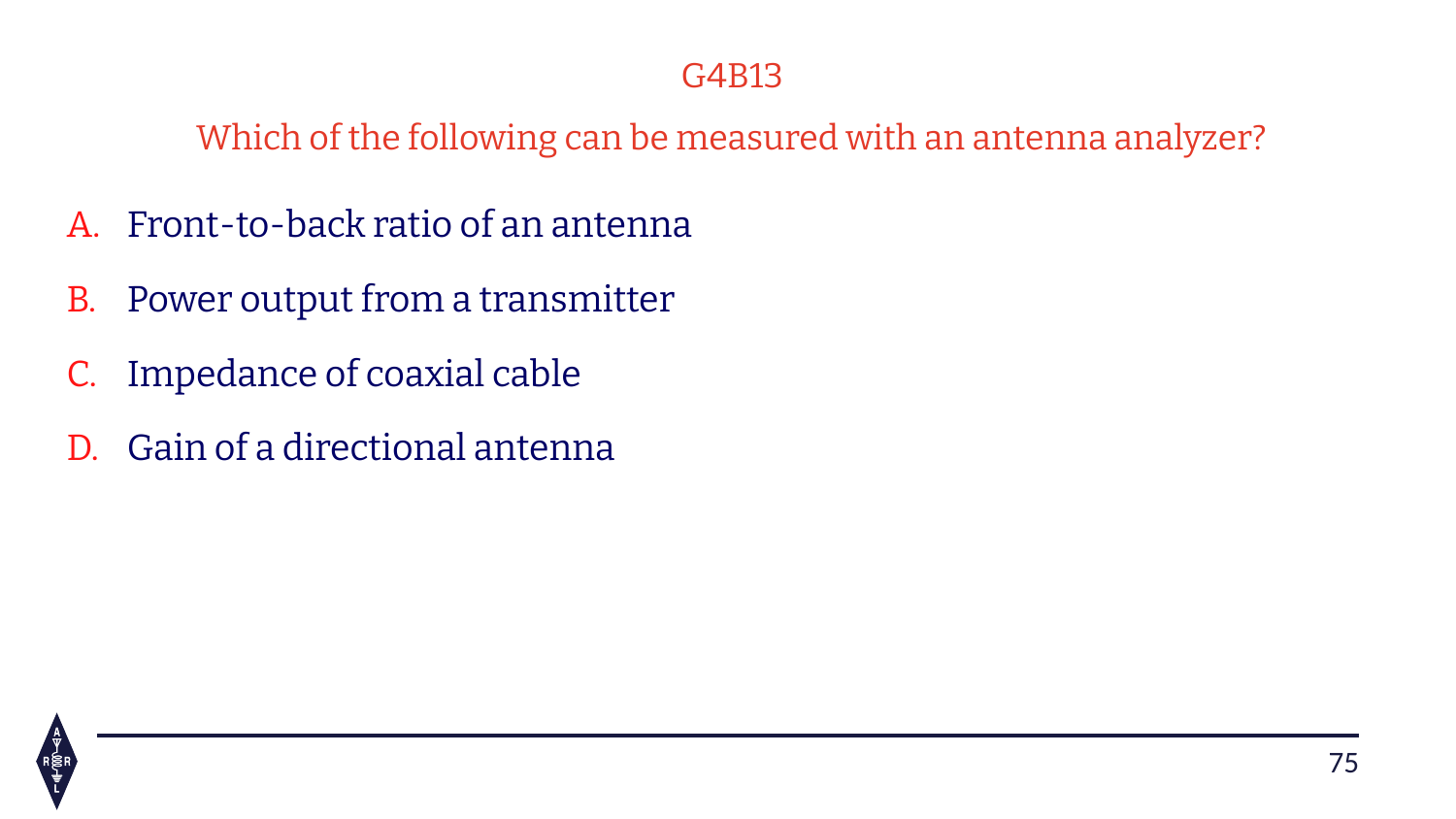

G4B13
Which of the following can be measured with an antenna analyzer?
Front-to-back ratio of an antenna
Power output from a transmitter
Impedance of coaxial cable
Gain of a directional antenna
75